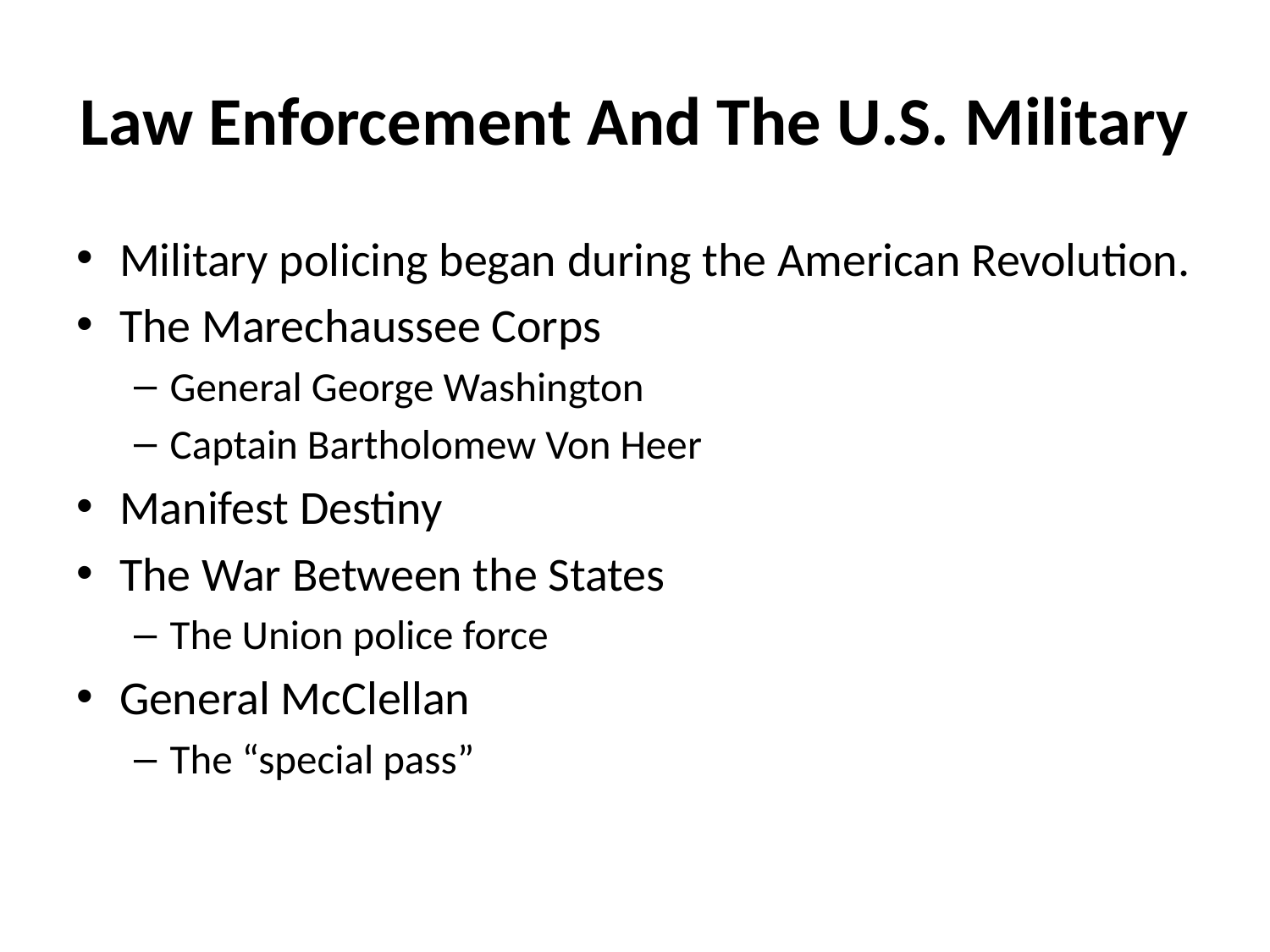

# Law Enforcement And The U.S. Military
Military policing began during the American Revolution.
The Marechaussee Corps
General George Washington
Captain Bartholomew Von Heer
Manifest Destiny
The War Between the States
The Union police force
General McClellan
The “special pass”